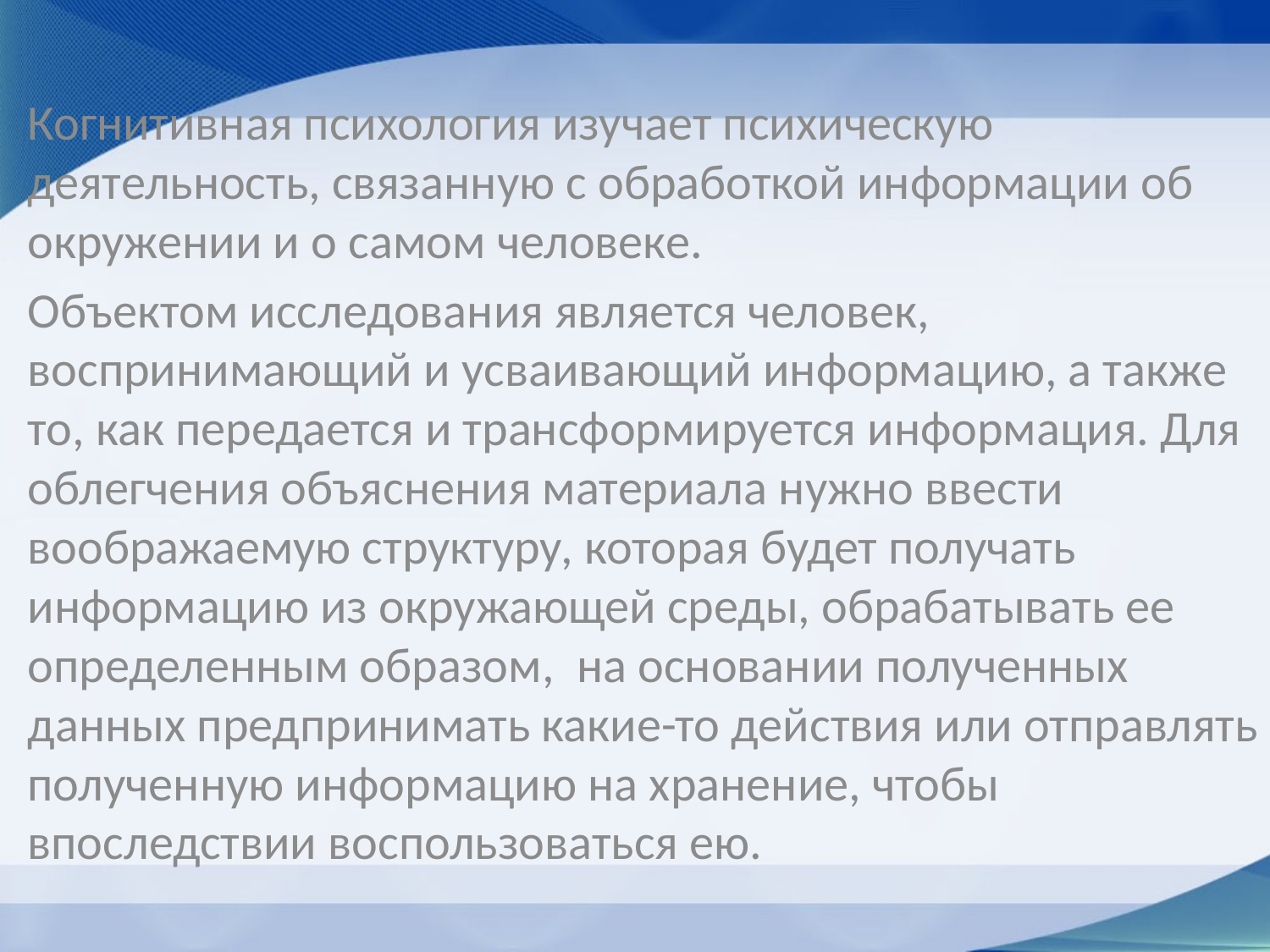

Когнитивная психология изучает психическую деятельность, связанную с обработкой информации об окружении и о самом человеке.
Объектом исследования является человек, воспринимающий и усваивающий информацию, а также то, как передается и трансформируется информация. Для облегчения объяснения материала нужно ввести воображаемую структуру, которая будет получать информацию из окружающей среды, обрабатывать ее определенным образом,  на основании полученных данных предпринимать какие-то действия или отправлять полученную информацию на хранение, чтобы впоследствии воспользоваться ею.